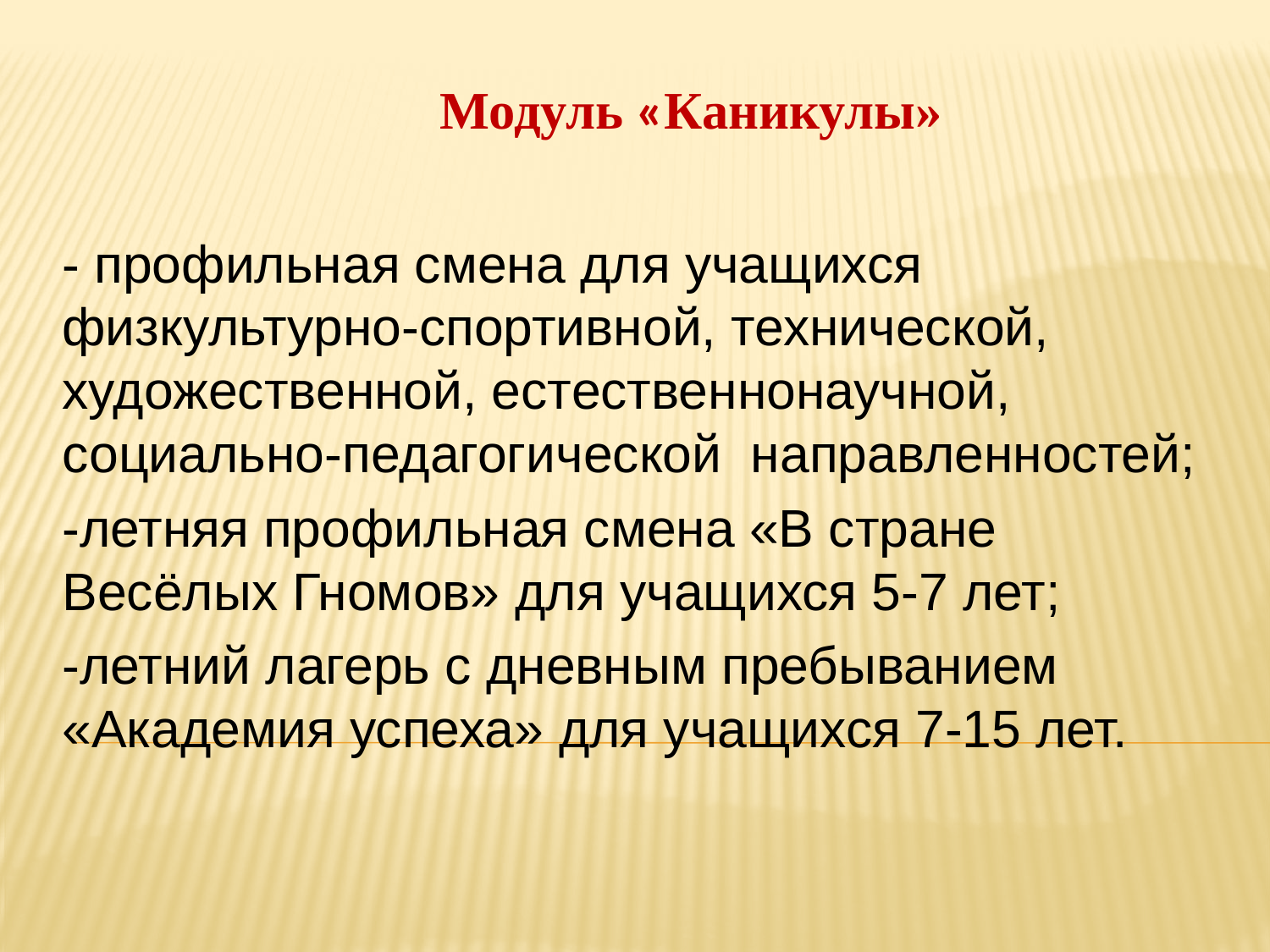

Модуль «Каникулы»
- профильная смена для учащихся физкультурно-спортивной, технической, художественной, естественнонаучной, социально-педагогической  направленностей;
-летняя профильная смена «В стране Весёлых Гномов» для учащихся 5-7 лет;
-летний лагерь с дневным пребыванием «Академия успеха» для учащихся 7-15 лет.